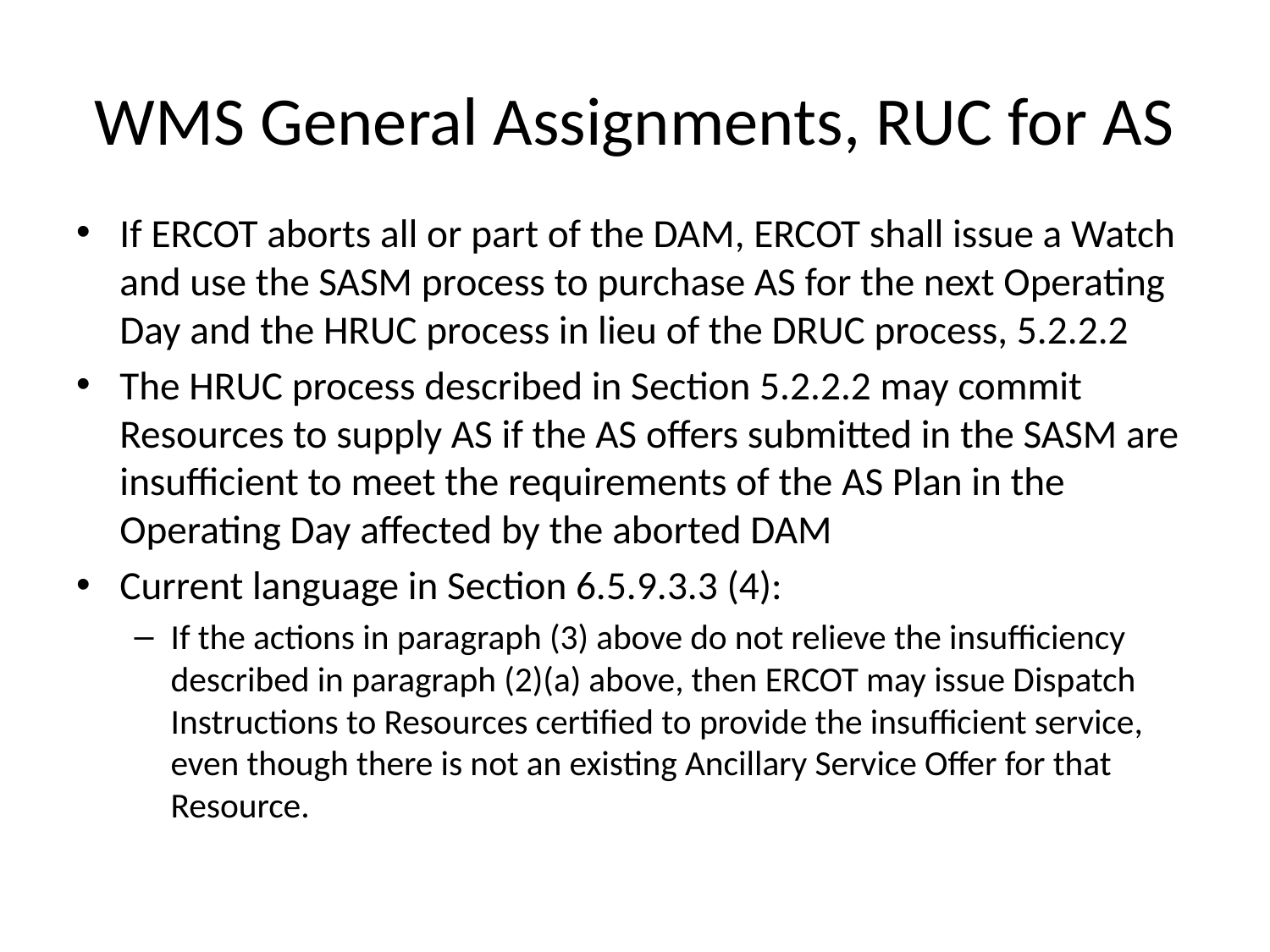

# WMS General Assignments, RUC for AS
If ERCOT aborts all or part of the DAM, ERCOT shall issue a Watch and use the SASM process to purchase AS for the next Operating Day and the HRUC process in lieu of the DRUC process, 5.2.2.2
The HRUC process described in Section 5.2.2.2 may commit Resources to supply AS if the AS offers submitted in the SASM are insufficient to meet the requirements of the AS Plan in the Operating Day affected by the aborted DAM
Current language in Section 6.5.9.3.3 (4):
If the actions in paragraph (3) above do not relieve the insufficiency described in paragraph (2)(a) above, then ERCOT may issue Dispatch Instructions to Resources certified to provide the insufficient service, even though there is not an existing Ancillary Service Offer for that Resource.